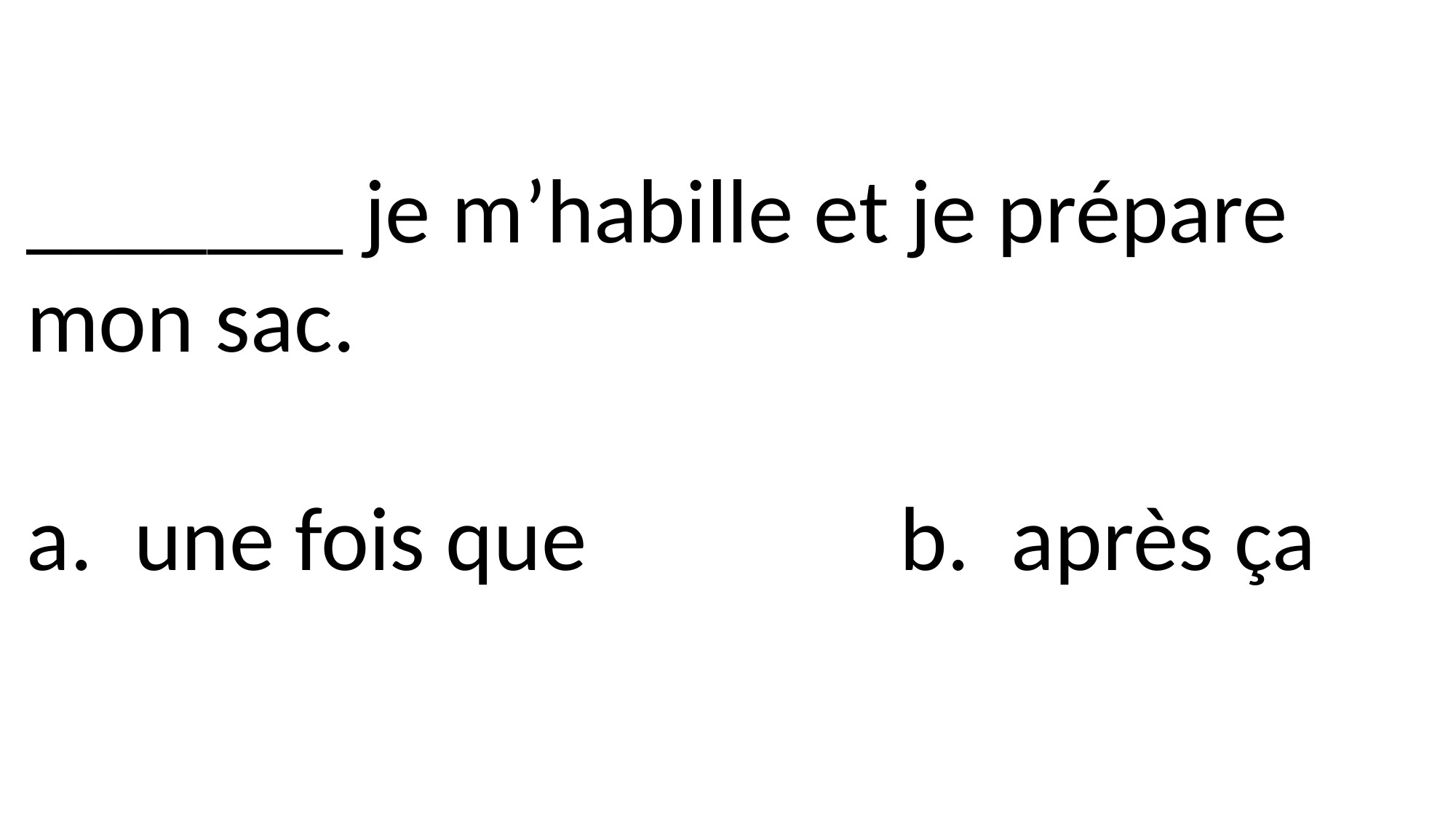

_______ je m’habille et je prépare mon sac.

a.  une fois que			b.  après ça